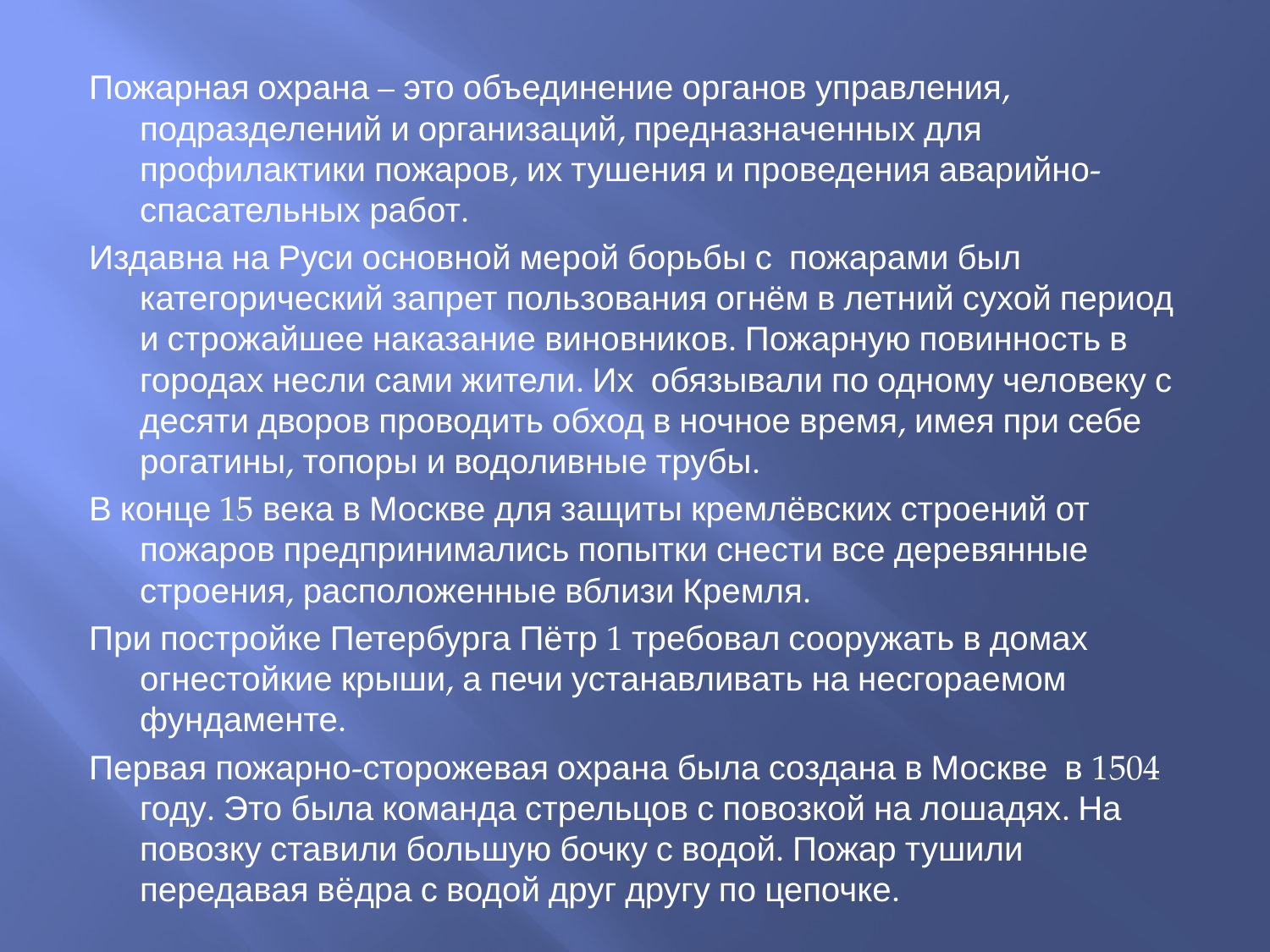

Пожарная охрана – это объединение органов управления, подразделений и организаций, предназначенных для профилактики пожаров, их тушения и проведения аварийно-спасательных работ.
Издавна на Руси основной мерой борьбы с  пожарами был категорический запрет пользования огнём в летний сухой период и строжайшее наказание виновников. Пожарную повинность в городах несли сами жители. Их  обязывали по одному человеку с десяти дворов проводить обход в ночное время, имея при себе рогатины, топоры и водоливные трубы.
В конце 15 века в Москве для защиты кремлёвских строений от пожаров предпринимались попытки снести все деревянные строения, расположенные вблизи Кремля.
При постройке Петербурга Пётр 1 требовал сооружать в домах огнестойкие крыши, а печи устанавливать на несгораемом фундаменте.
Первая пожарно-сторожевая охрана была создана в Москве  в 1504 году. Это была команда стрельцов с повозкой на лошадях. На повозку ставили большую бочку с водой. Пожар тушили передавая вёдра с водой друг другу по цепочке.